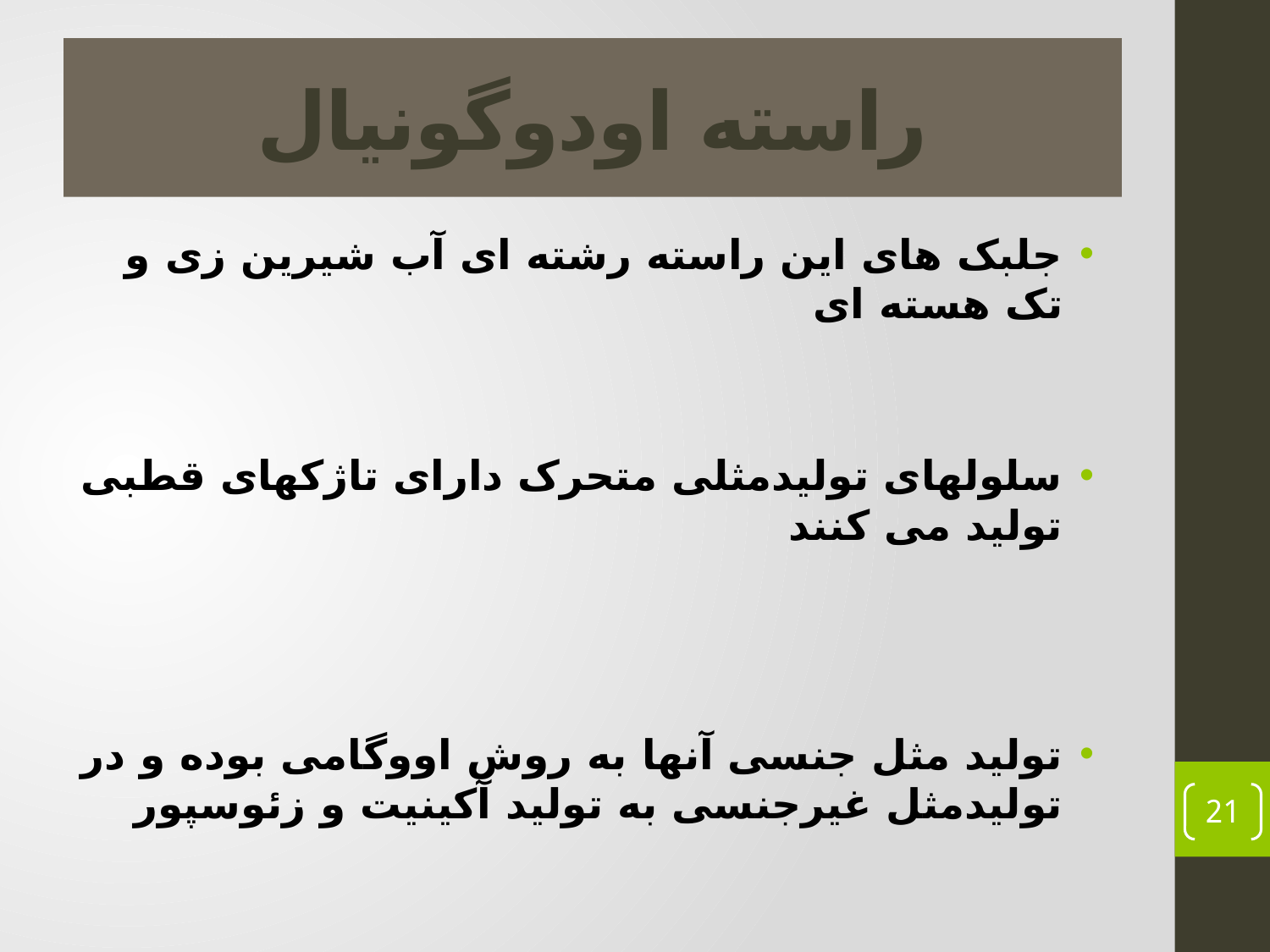

# راسته اودوگونیال
جلبک های این راسته رشته ای آب شیرین زی و تک هسته ای

سلولهای تولیدمثلی متحرک دارای تاژکهای قطبی تولید می کنند

تولید مثل جنسی آنها به روش اووگامی بوده و در تولیدمثل غیرجنسی به تولید آکینیت و زئوسپور

21